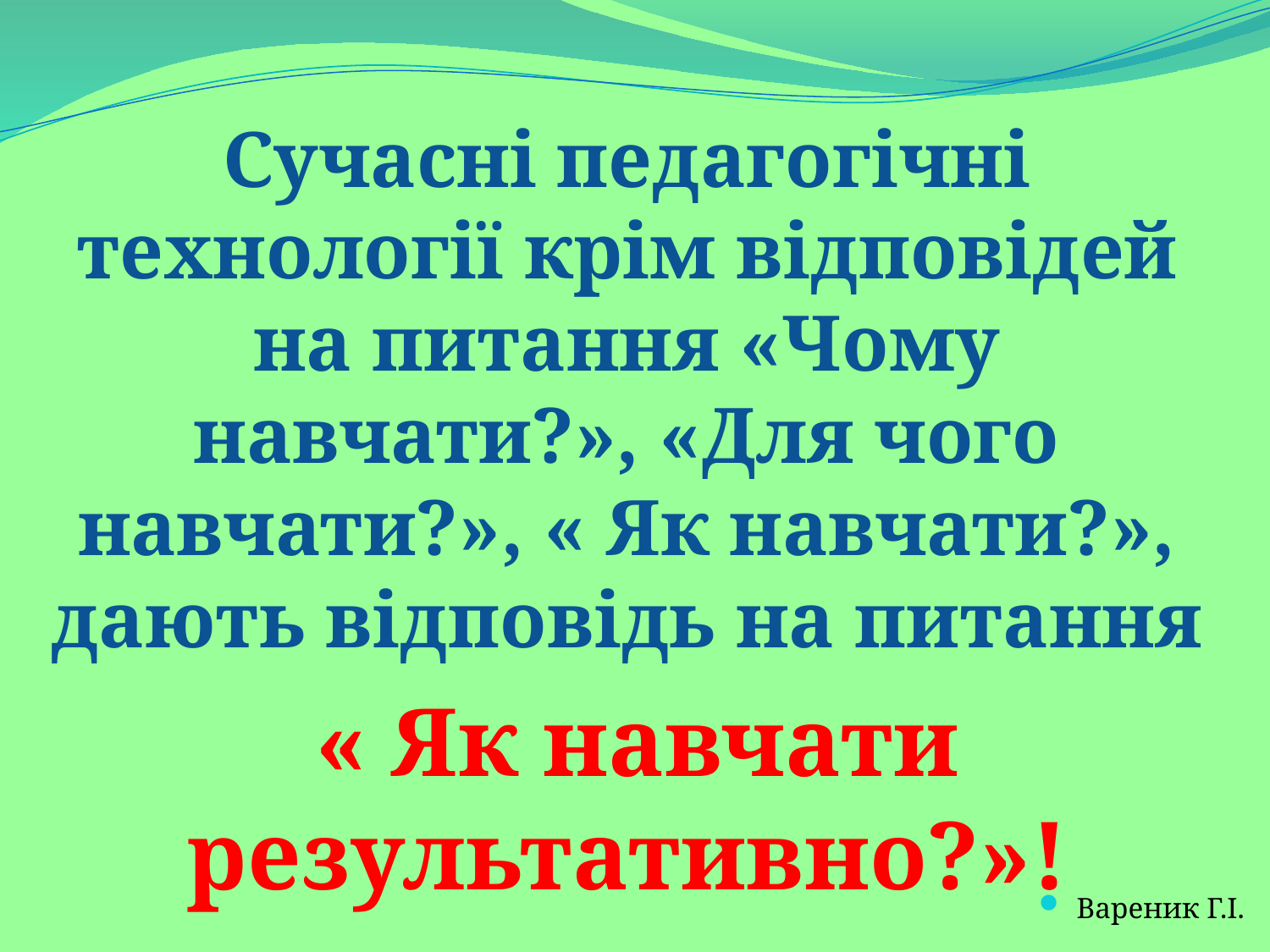

Сучасні педагогічні технології крім відповідей на питання «Чому навчати?», «Для чого навчати?», « Як навчати?», дають відповідь на питання
 « Як навчати результативно?»!
Вареник Г.І.